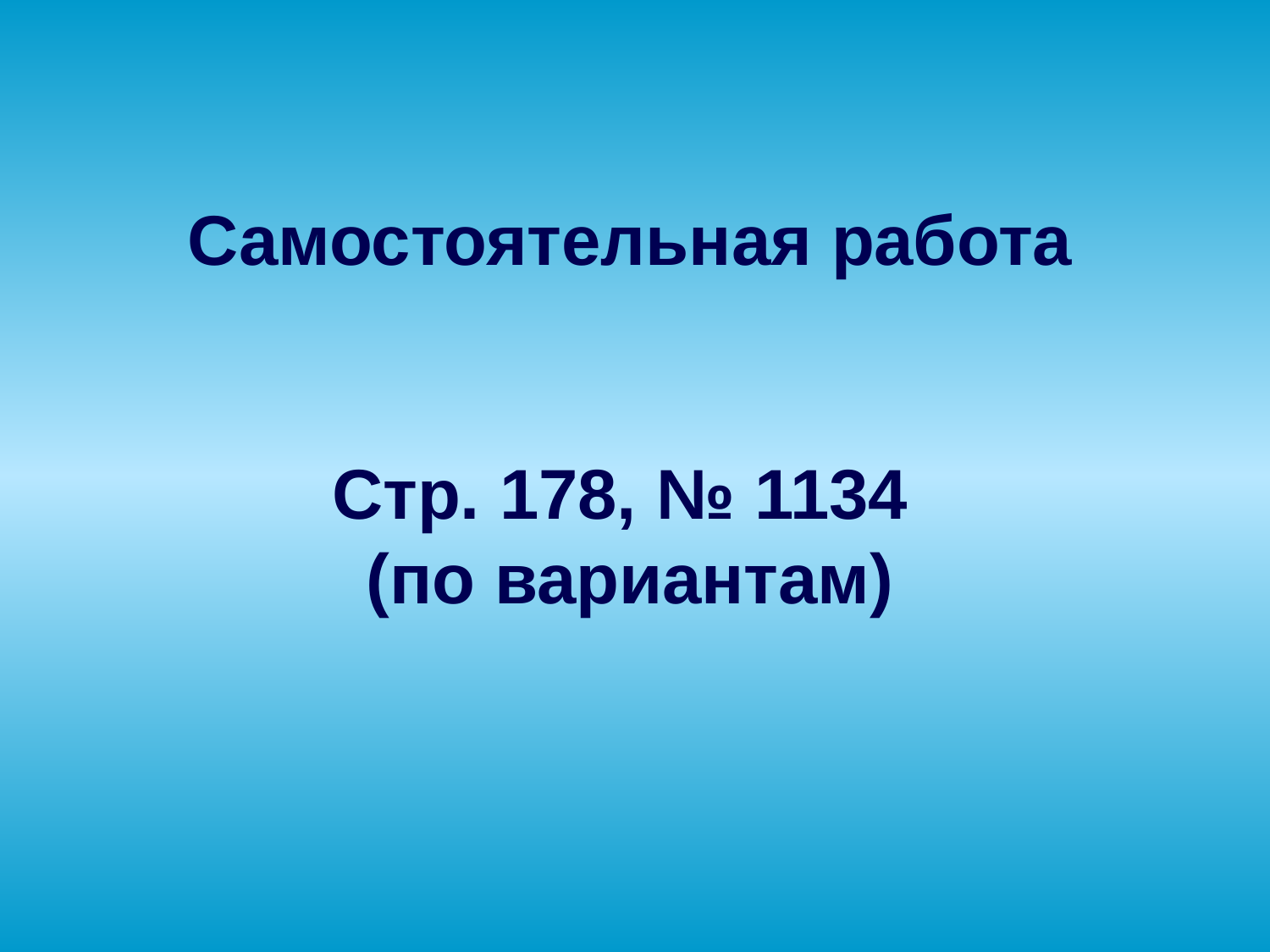

Самостоятельная работа

Стр. 178, № 1134
(по вариантам)